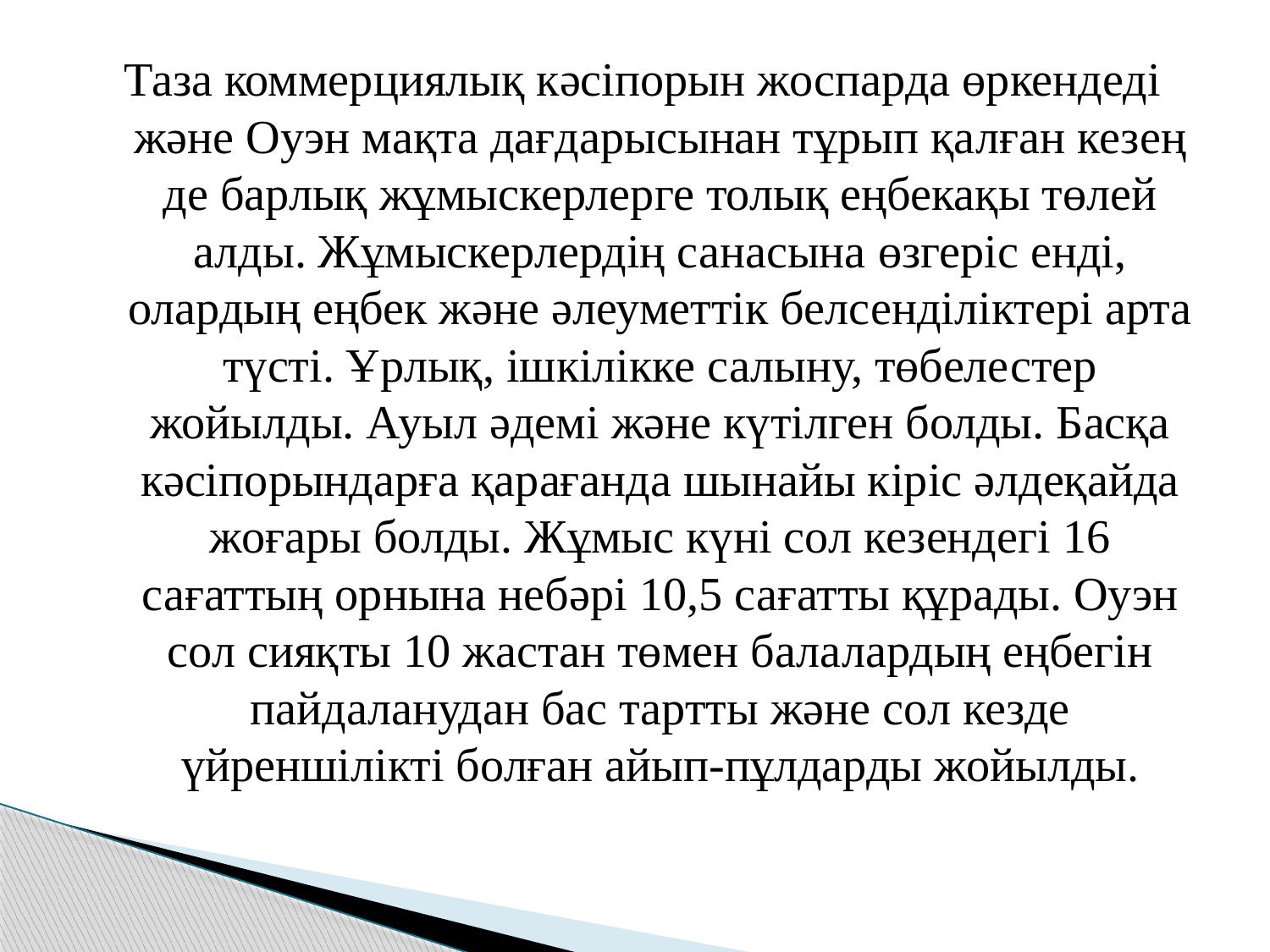

Таза коммерциялық кәсіпорын жоспарда өркендеді және Оуэн мақта дағдарысынан тұрып қалған кезең де барлық жұмыскерлерге толық еңбекақы төлей алды. Жұмыскерлердің санасына өзгеріс енді, олардың еңбек және әлеуметтік белсенділіктері арта түсті. Ұрлық, ішкілікке салыну, төбелестер жойылды. Ауыл әдемі және күтілген болды. Басқа кәсіпорындарға қарағанда шынайы кіріс әлдеқайда жоғары болды. Жұмыс күні сол кезендегі 16 сағаттың орнына небәрі 10,5 сағатты құрады. Оуэн сол сияқты 10 жастан төмен балалардың еңбегін пайдаланудан бас тартты және сол кезде үйреншілікті болған айып-пұлдарды жойылды.